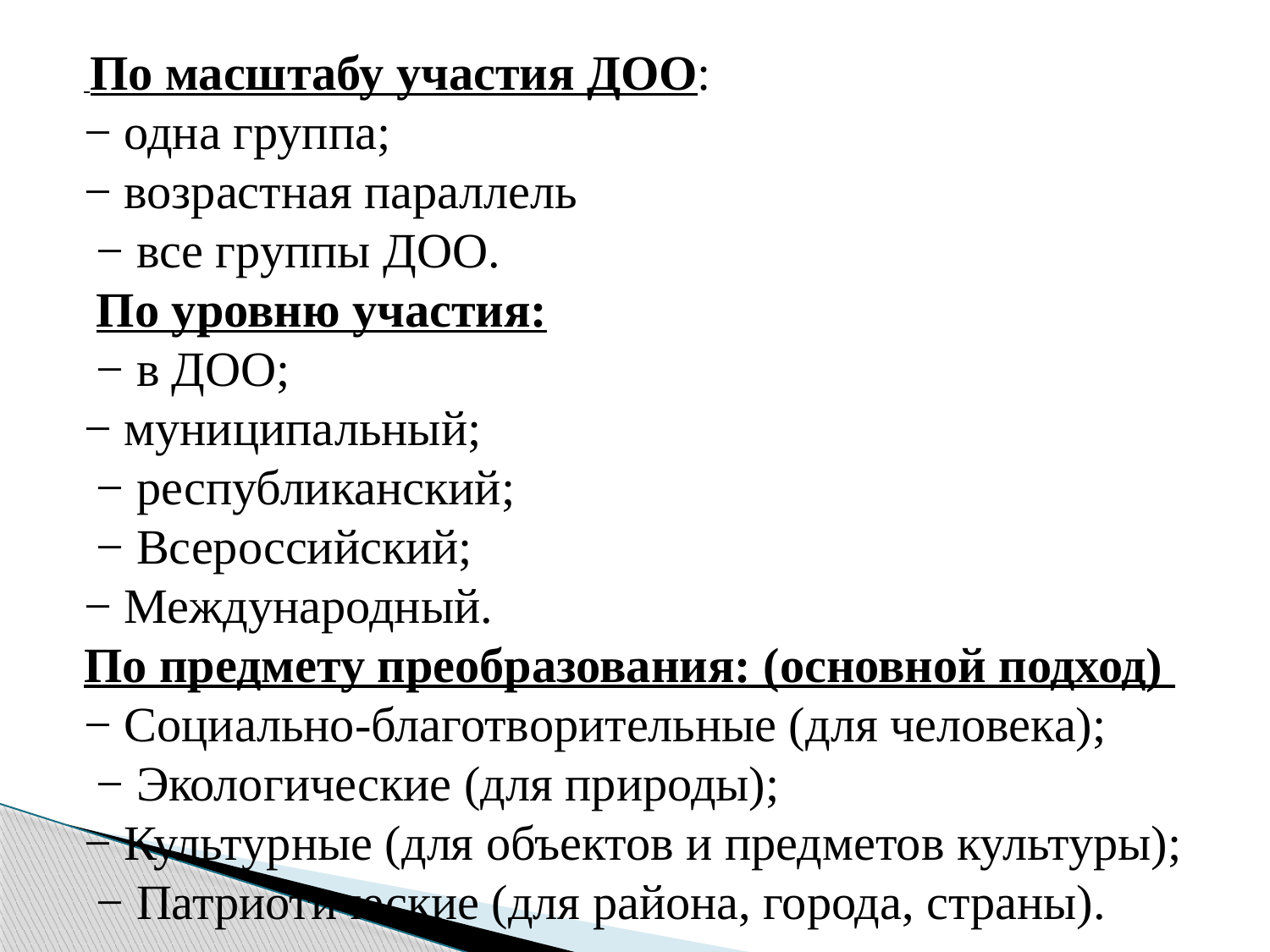

По масштабу участия ДОО:
− одна группа;
− возрастная параллель
 − все группы ДОО.
 По уровню участия:
 − в ДОО;
− муниципальный;
 − республиканский;
 − Всероссийский;
− Международный.
По предмету преобразования: (основной подход)
− Социально-благотворительные (для человека);
 − Экологические (для природы);
− Культурные (для объектов и предметов культуры);
 − Патриотические (для района, города, страны).